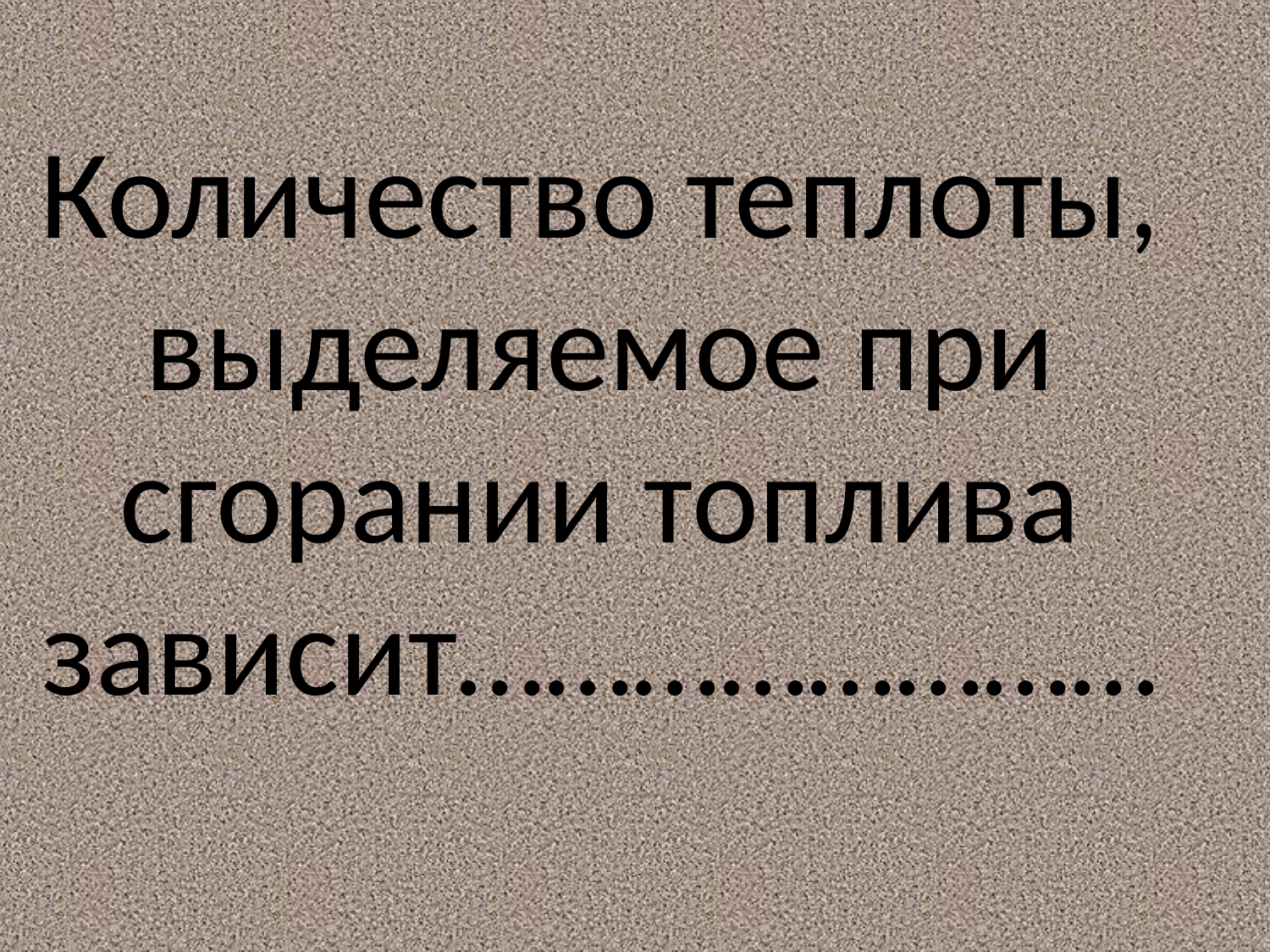

Количество теплоты, выделяемое при сгорании топлива зависит……………………